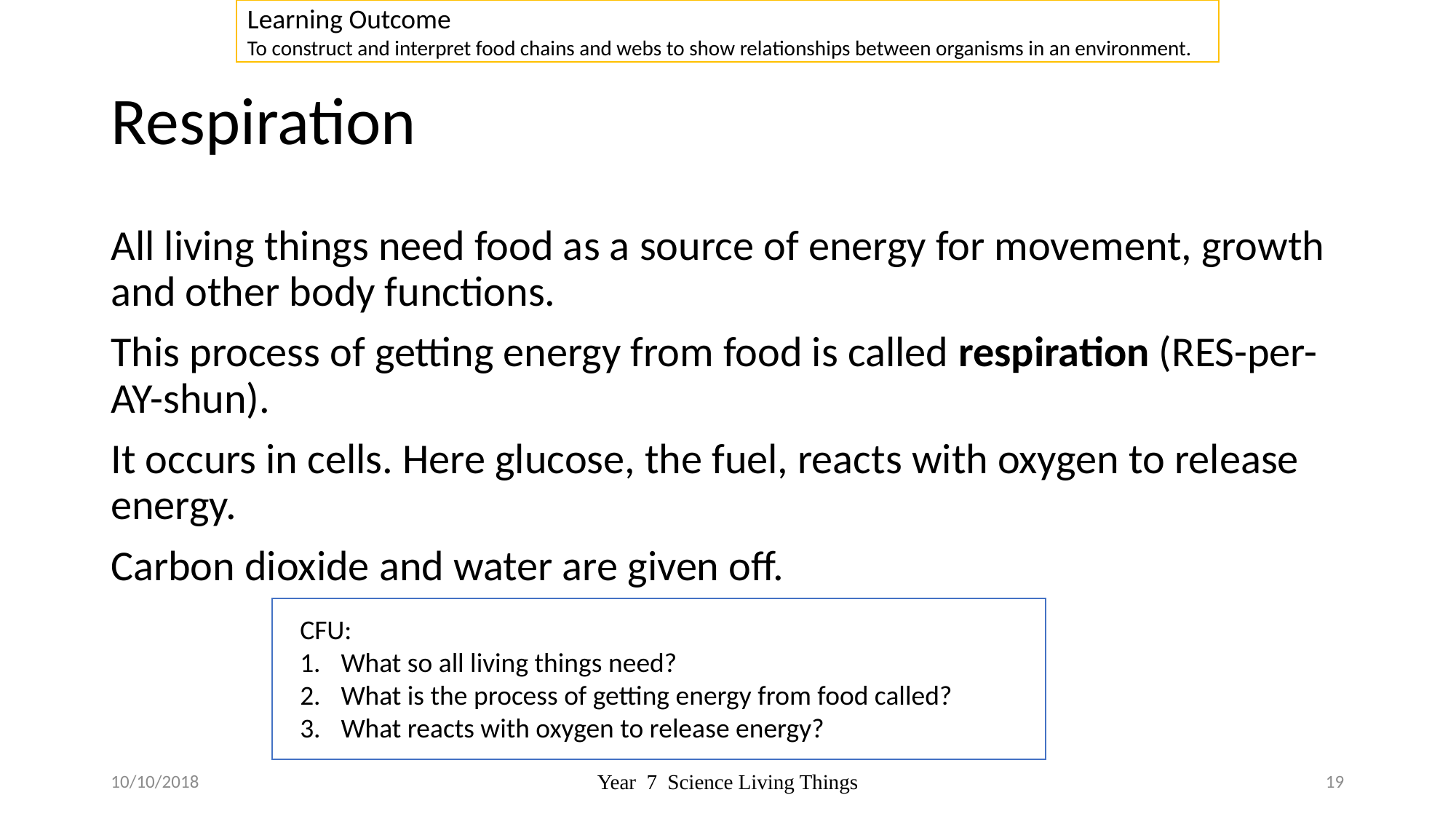

Learning Outcome
To construct and interpret food chains and webs to show relationships between organisms in an environment.
# Respiration
All living things need food as a source of energy for movement, growth and other body functions.
This process of getting energy from food is called respiration (RES-per-AY-shun).
It occurs in cells. Here glucose, the fuel, reacts with oxygen to release energy.
Carbon dioxide and water are given off.

CFU:
What so all living things need?
What is the process of getting energy from food called?
What reacts with oxygen to release energy?
10/10/2018
Year  7  Science Living Things
19